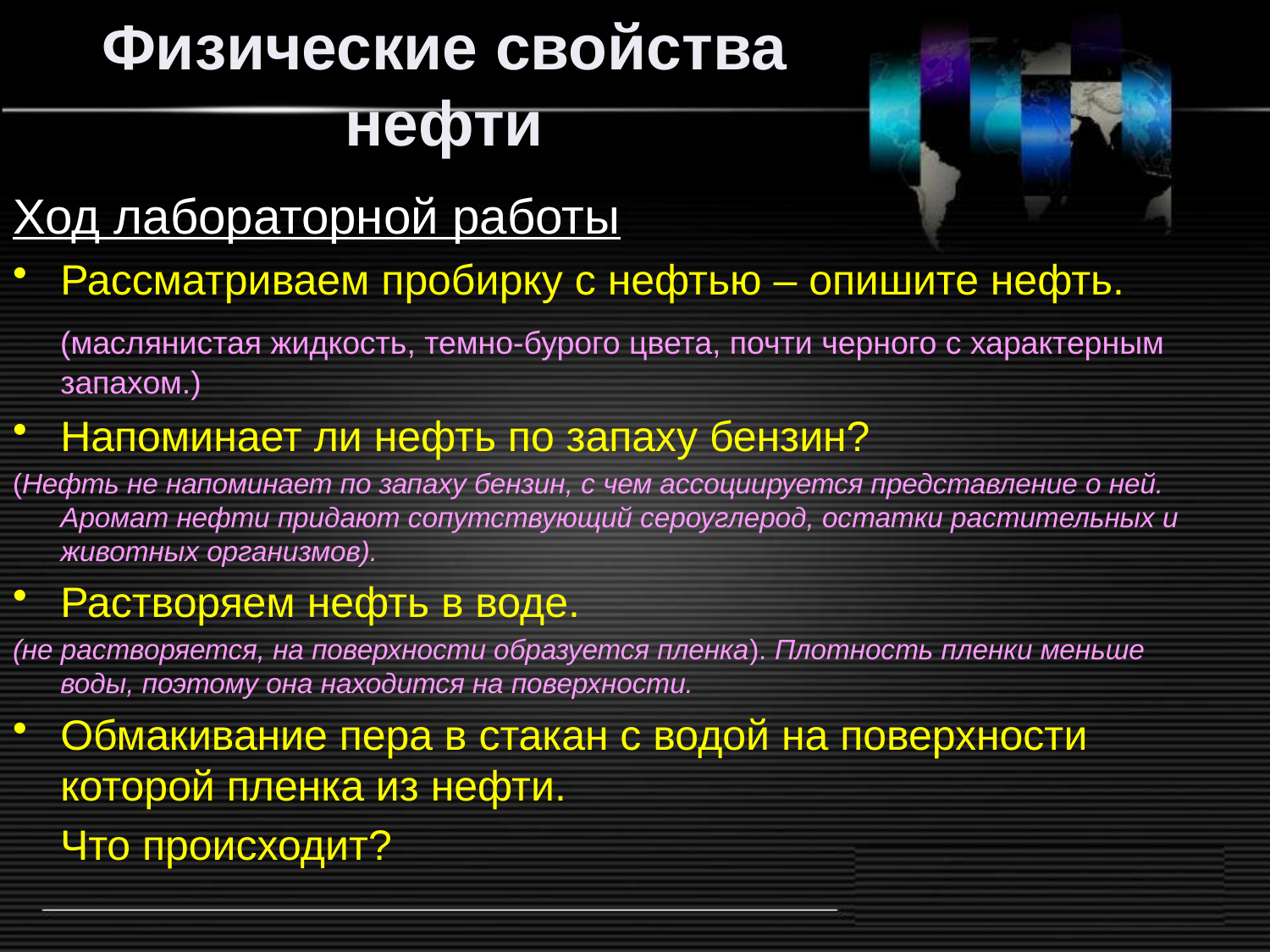

Физические свойства
нефти
Ход лабораторной работы:
Рассматриваем пробирку с нефтью – опишите нефть.
    (маслянистая жидкость, темно-бурого цвета, почти черного с характерным запахом.)
Напоминает ли нефть по запаху бензин?
(Нефть не напоминает по запаху бензин, с чем ассоциируется представление о ней. Аромат нефти придают сопутствующий сероуглерод, остатки растительных и животных организмов).
Растворяем нефть в воде.
(не растворяется, на поверхности образуется пленка). Плотность пленки меньше воды, поэтому она находится на поверхности.
Обмакивание пера в стакан с водой на поверхности которой пленка из нефти.
    Что происходит?